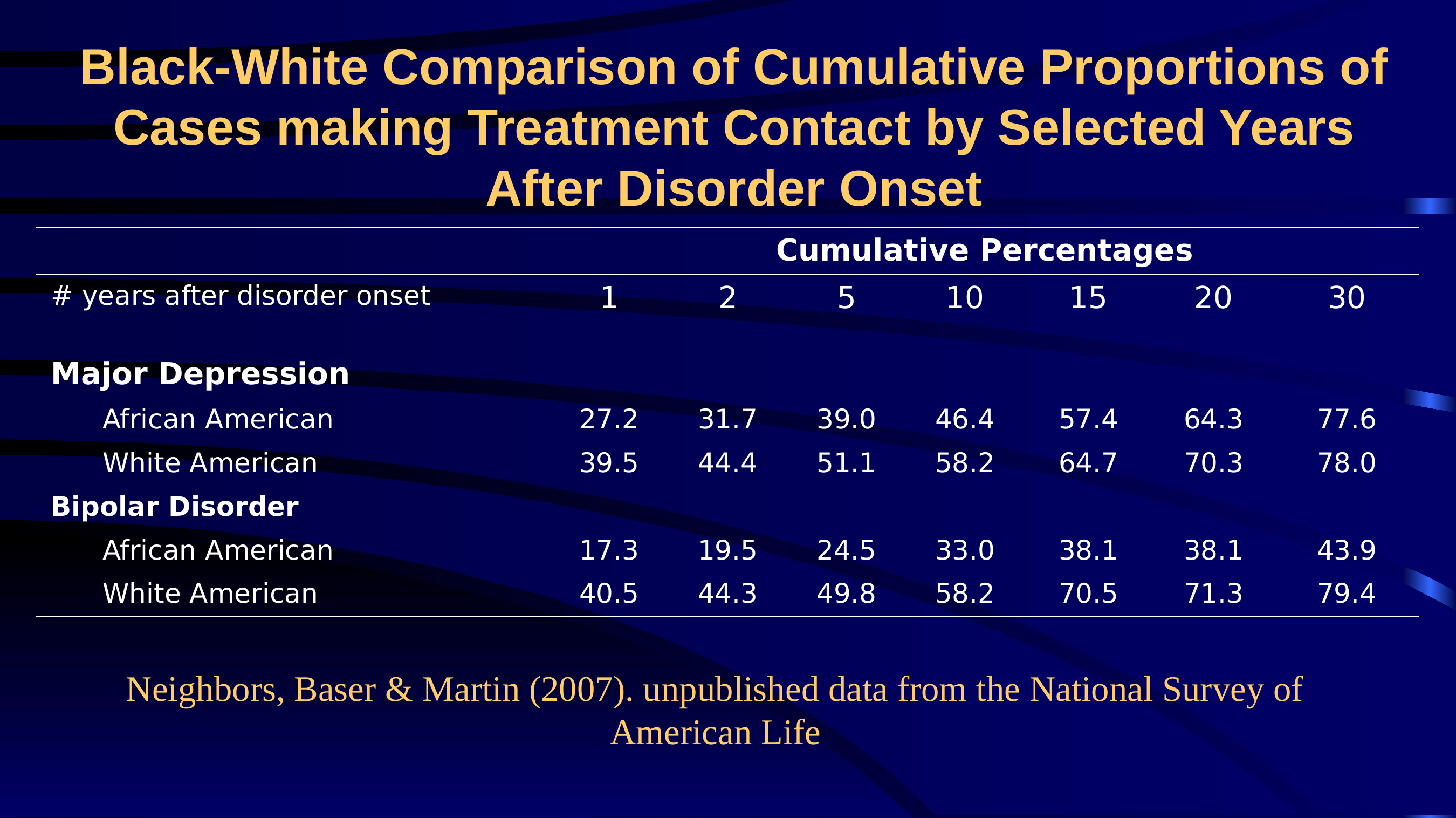

Black-White Comparison of Cumulative Proportions of Cases making Treatment Contact by Selected Years After Disorder Onset
|  | Cumulative Percentages |  |  |  |  |  |  |
| --- | --- | --- | --- | --- | --- | --- | --- |
| # years after disorder onset | 1 | 2 | 5 | 10 | 15 | 20 | 30 |
| Major Depression |  |  |  |  |  |  |  |
| African American | 27.2 | 31.7 | 39.0 | 46.4 | 57.4 | 64.3 | 77.6 |
| White American | 39.5 | 44.4 | 51.1 | 58.2 | 64.7 | 70.3 | 78.0 |
| Bipolar Disorder |  |  |  |  |  |  |  |
| African American | 17.3 | 19.5 | 24.5 | 33.0 | 38.1 | 38.1 | 43.9 |
| White American | 40.5 | 44.3 | 49.8 | 58.2 | 70.5 | 71.3 | 79.4 |
# Neighbors, Baser & Martin (2007). unpublished data from the National Survey of American Life